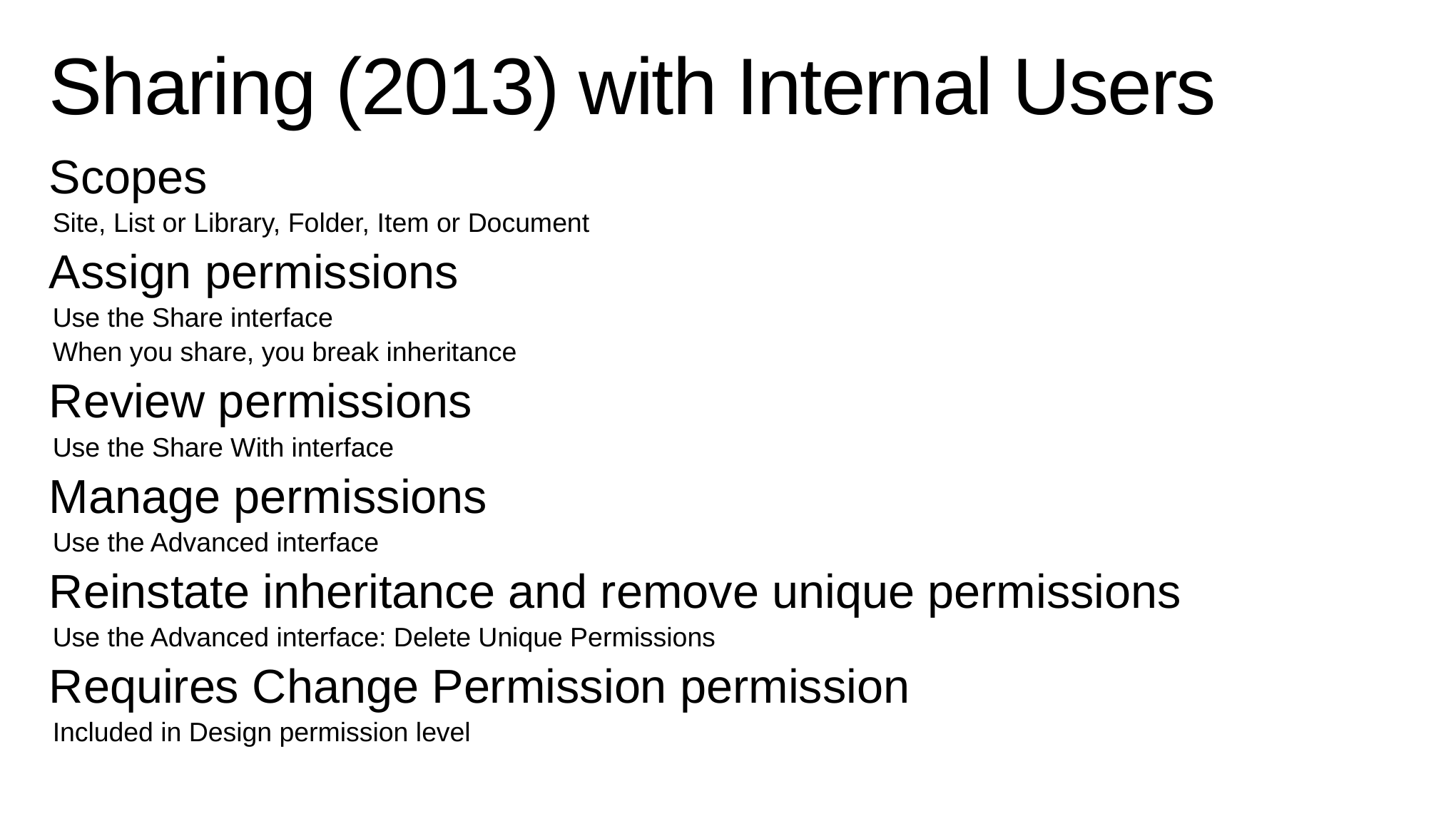

# Sharing (2013) with Internal Users
Scopes
Site, List or Library, Folder, Item or Document
Assign permissions
Use the Share interface
When you share, you break inheritance
Review permissions
Use the Share With interface
Manage permissions
Use the Advanced interface
Reinstate inheritance and remove unique permissions
Use the Advanced interface: Delete Unique Permissions
Requires Change Permission permission
Included in Design permission level